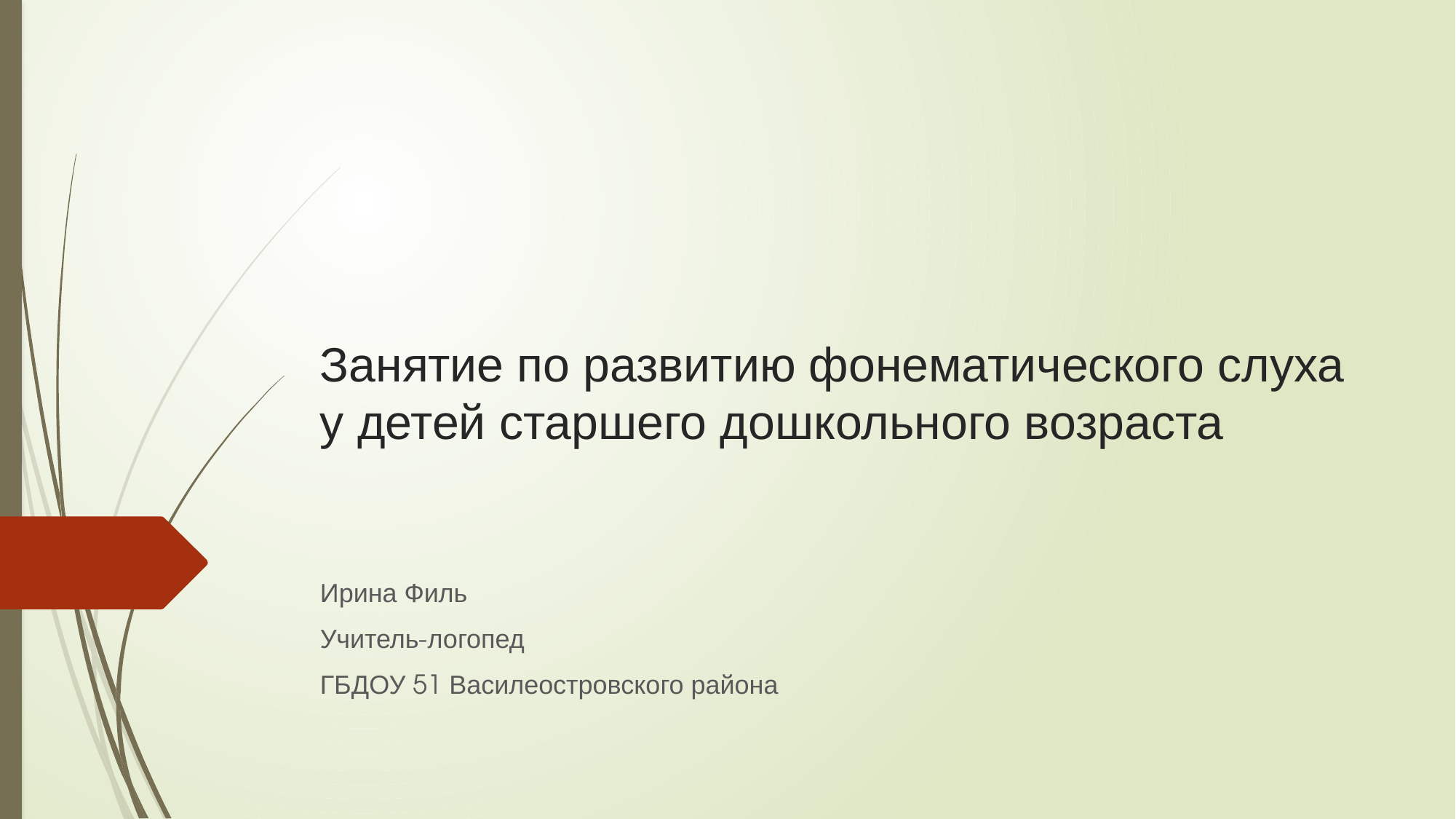

# Занятие по развитию фонематического слуха у детей старшего дошкольного возраста
Ирина Филь
Учитель-логопед
ГБДОУ 51 Василеостровского района